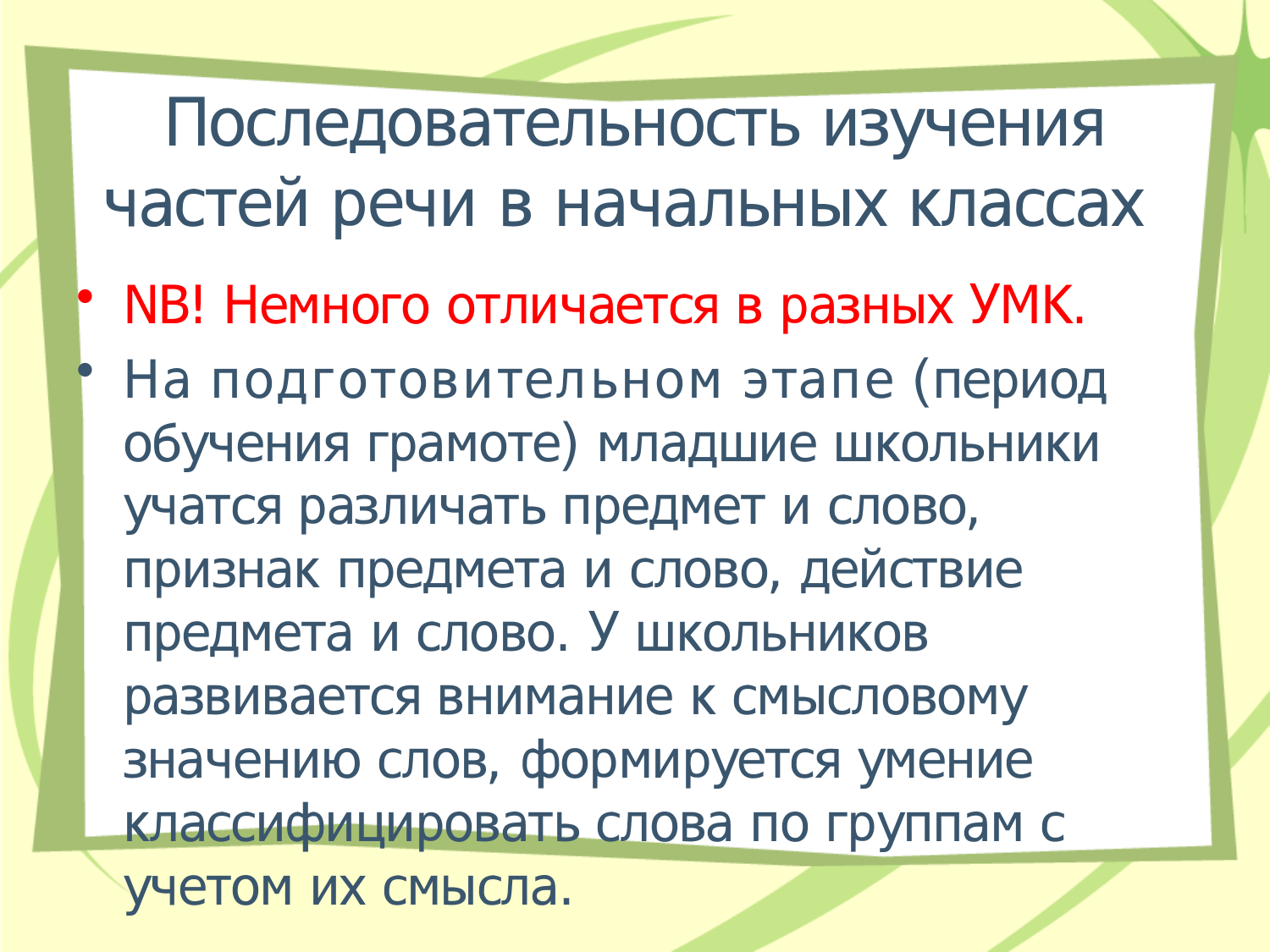

# Последовательность изучения частей речи в начальных классах
NB! Немного отличается в разных УМК.
На подготовительном этапе (период обучения грамоте) младшие школьники учатся различать предмет и слово, признак предмета и слово, действие предмета и слово. У школьников развивается внимание к смысловому значению слов, формируется умение классифицировать слова по группам с учетом их смысла.